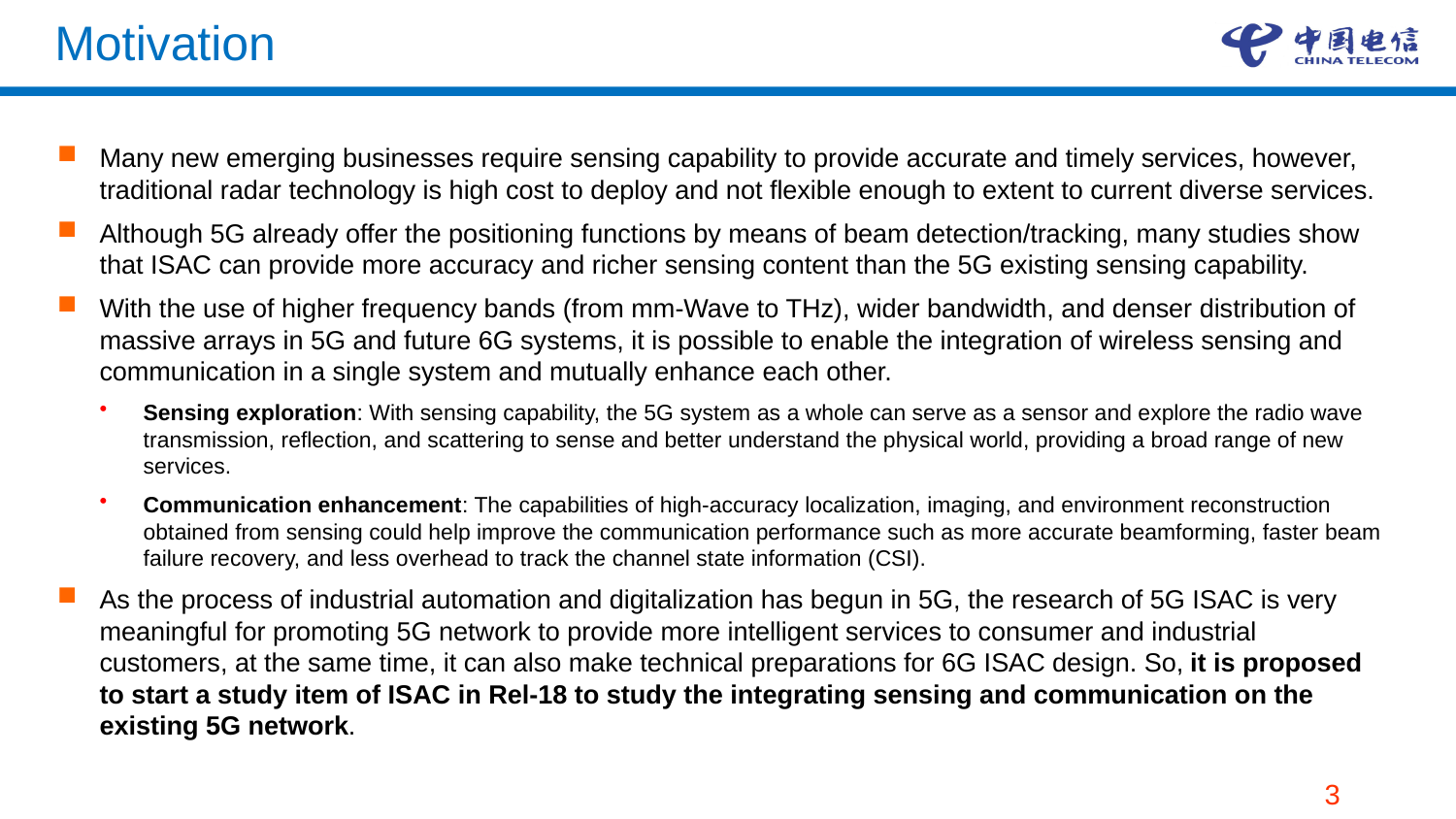

# Motivation
Many new emerging businesses require sensing capability to provide accurate and timely services, however, traditional radar technology is high cost to deploy and not flexible enough to extent to current diverse services.
Although 5G already offer the positioning functions by means of beam detection/tracking, many studies show that ISAC can provide more accuracy and richer sensing content than the 5G existing sensing capability.
With the use of higher frequency bands (from mm-Wave to THz), wider bandwidth, and denser distribution of massive arrays in 5G and future 6G systems, it is possible to enable the integration of wireless sensing and communication in a single system and mutually enhance each other.
Sensing exploration: With sensing capability, the 5G system as a whole can serve as a sensor and explore the radio wave transmission, reflection, and scattering to sense and better understand the physical world, providing a broad range of new services.
Communication enhancement: The capabilities of high-accuracy localization, imaging, and environment reconstruction obtained from sensing could help improve the communication performance such as more accurate beamforming, faster beam failure recovery, and less overhead to track the channel state information (CSI).
As the process of industrial automation and digitalization has begun in 5G, the research of 5G ISAC is very meaningful for promoting 5G network to provide more intelligent services to consumer and industrial customers, at the same time, it can also make technical preparations for 6G ISAC design. So, it is proposed to start a study item of ISAC in Rel-18 to study the integrating sensing and communication on the existing 5G network.
3